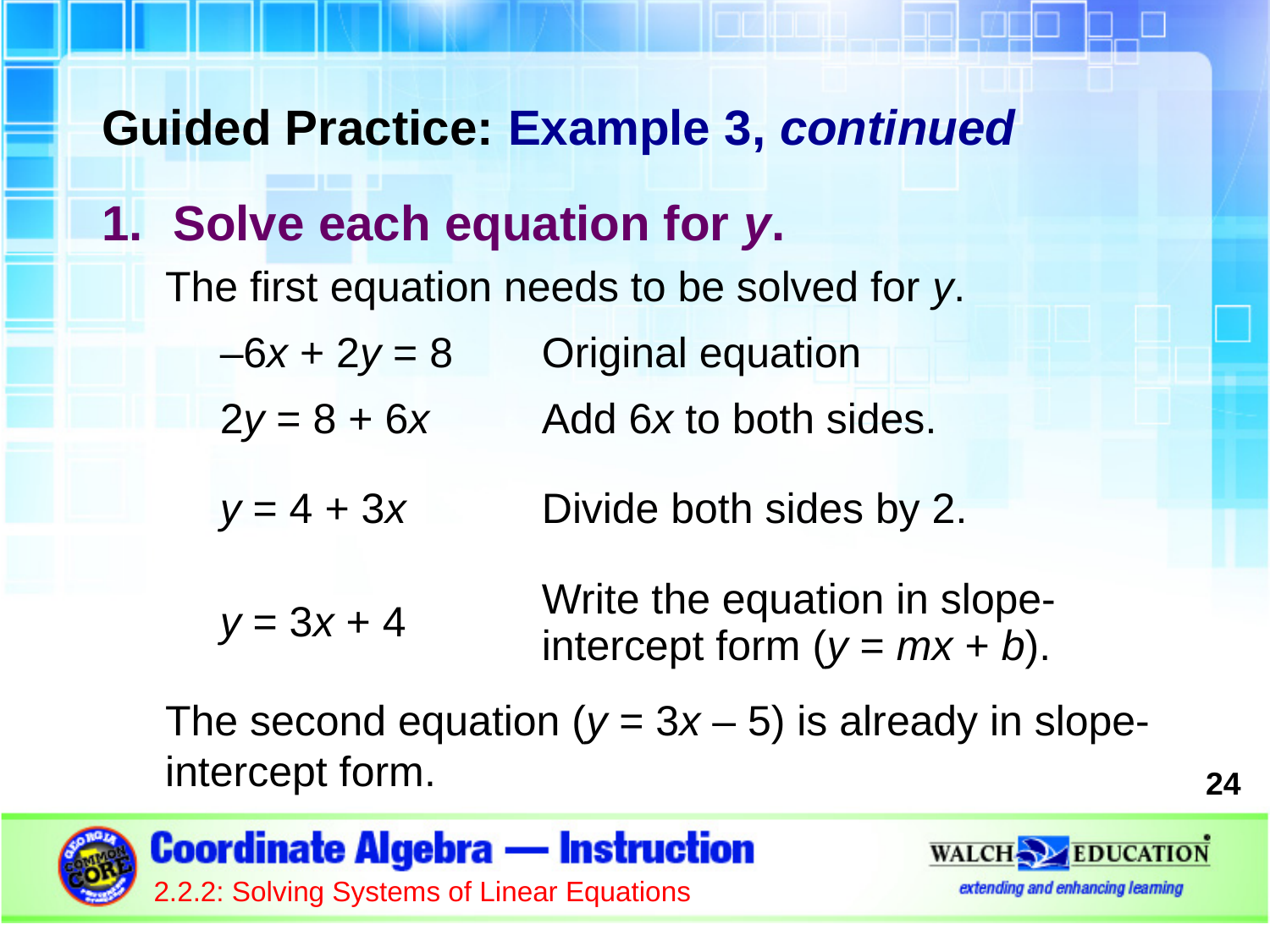

Guided Practice: Example 3, continued

Solve each equation for y.
The first equation needs to be solved for y.

The second equation (y = 3x – 5) is already in slope-intercept form.
| –6x + 2y = 8 | Original equation |
| --- | --- |
| 2y = 8 + 6x | Add 6x to both sides. |
| y = 4 + 3x | Divide both sides by 2. |
| y = 3x + 4 | Write the equation in slope-intercept form (y = mx + b). |
24
2.2.2: Solving Systems of Linear Equations